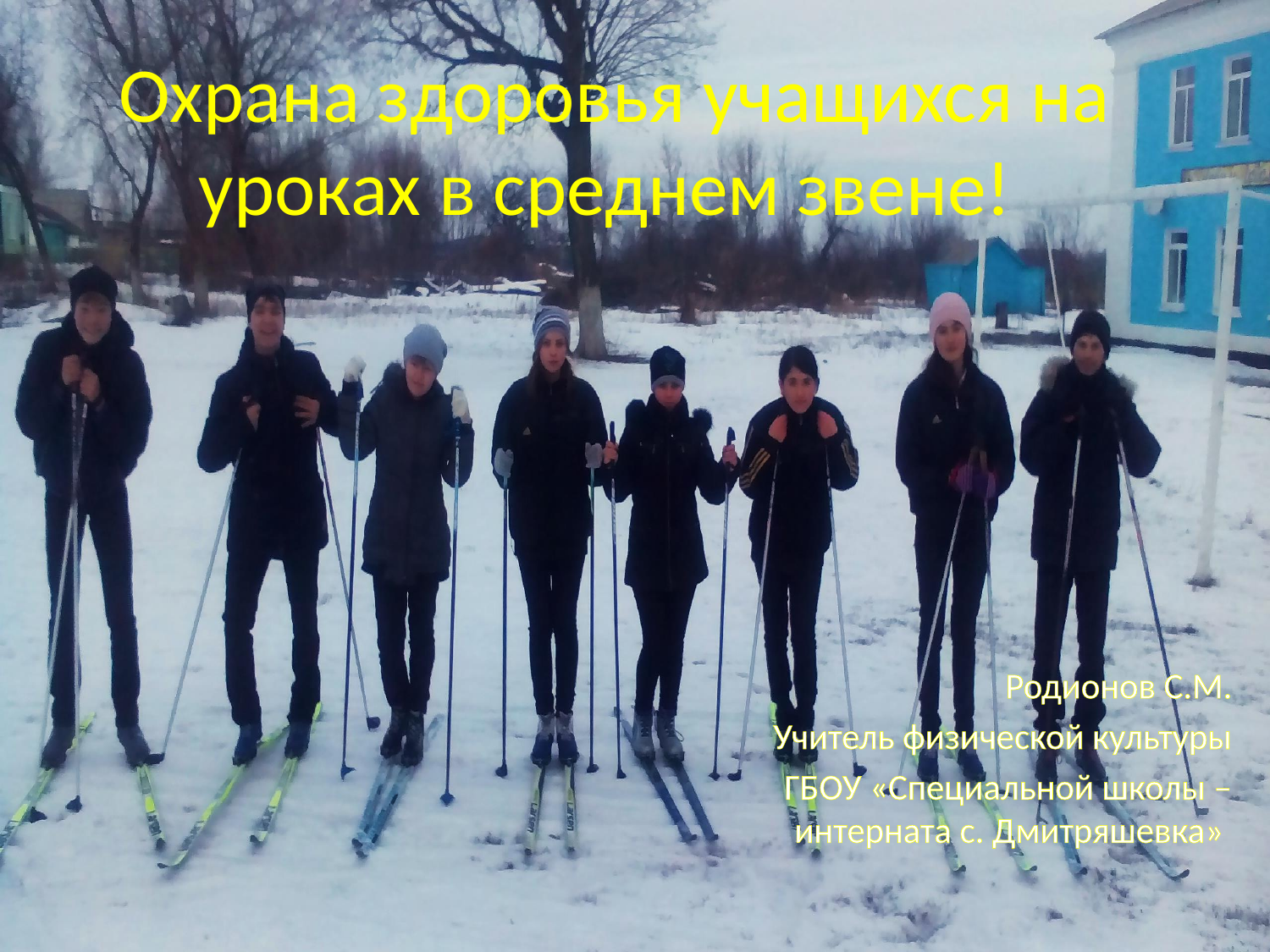

# Охрана здоровья учащихся на уроках в среднем звене!
Родионов С.М.
Учитель физической культуры
ГБОУ «Специальной школы – интерната с. Дмитряшевка»